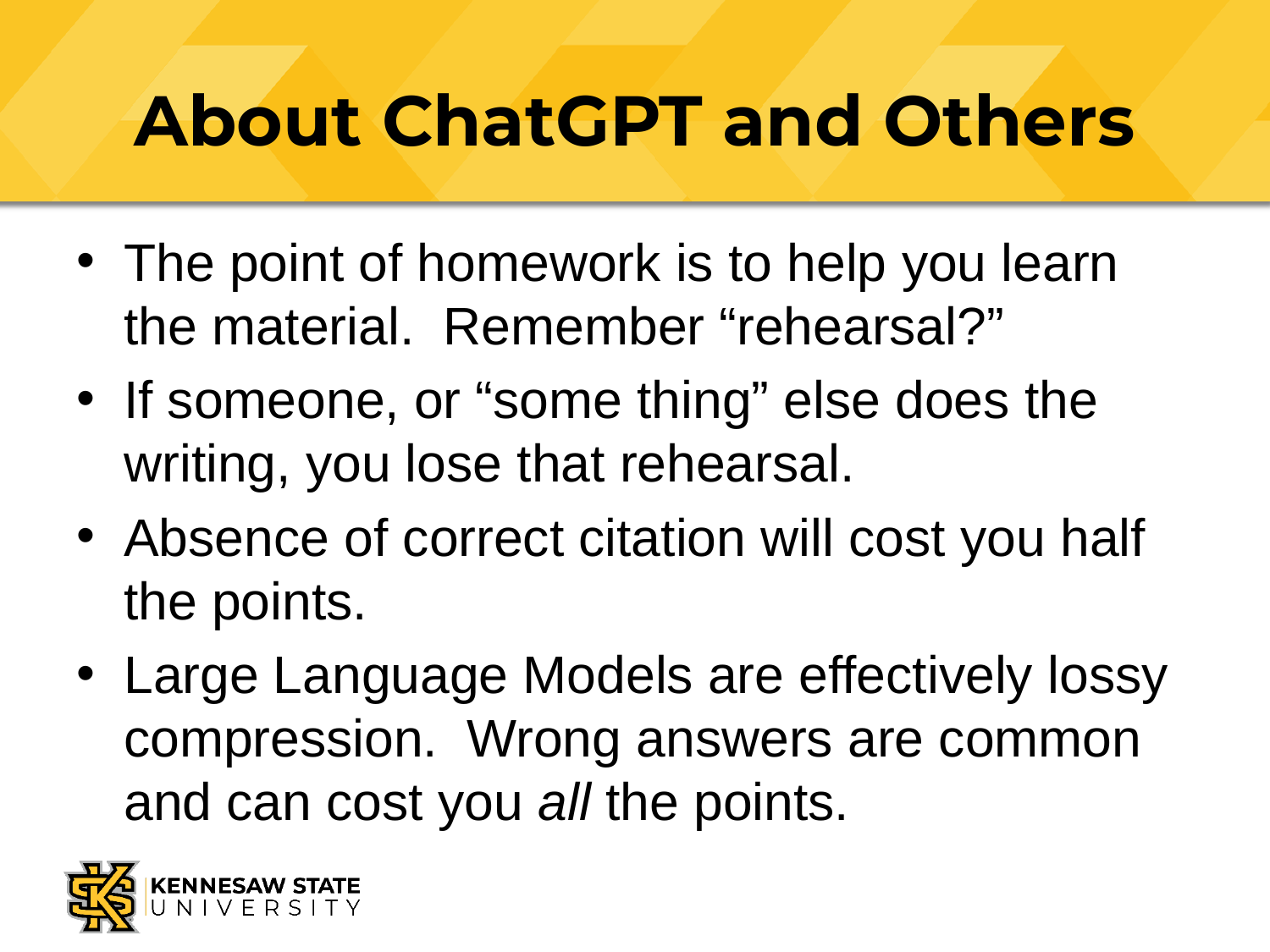

# About ChatGPT and Others
The point of homework is to help you learn the material.  Remember “rehearsal?”
If someone, or “some thing” else does the writing, you lose that rehearsal.
Absence of correct citation will cost you half the points.
Large Language Models are effectively lossy compression.  Wrong answers are common and can cost you all the points.